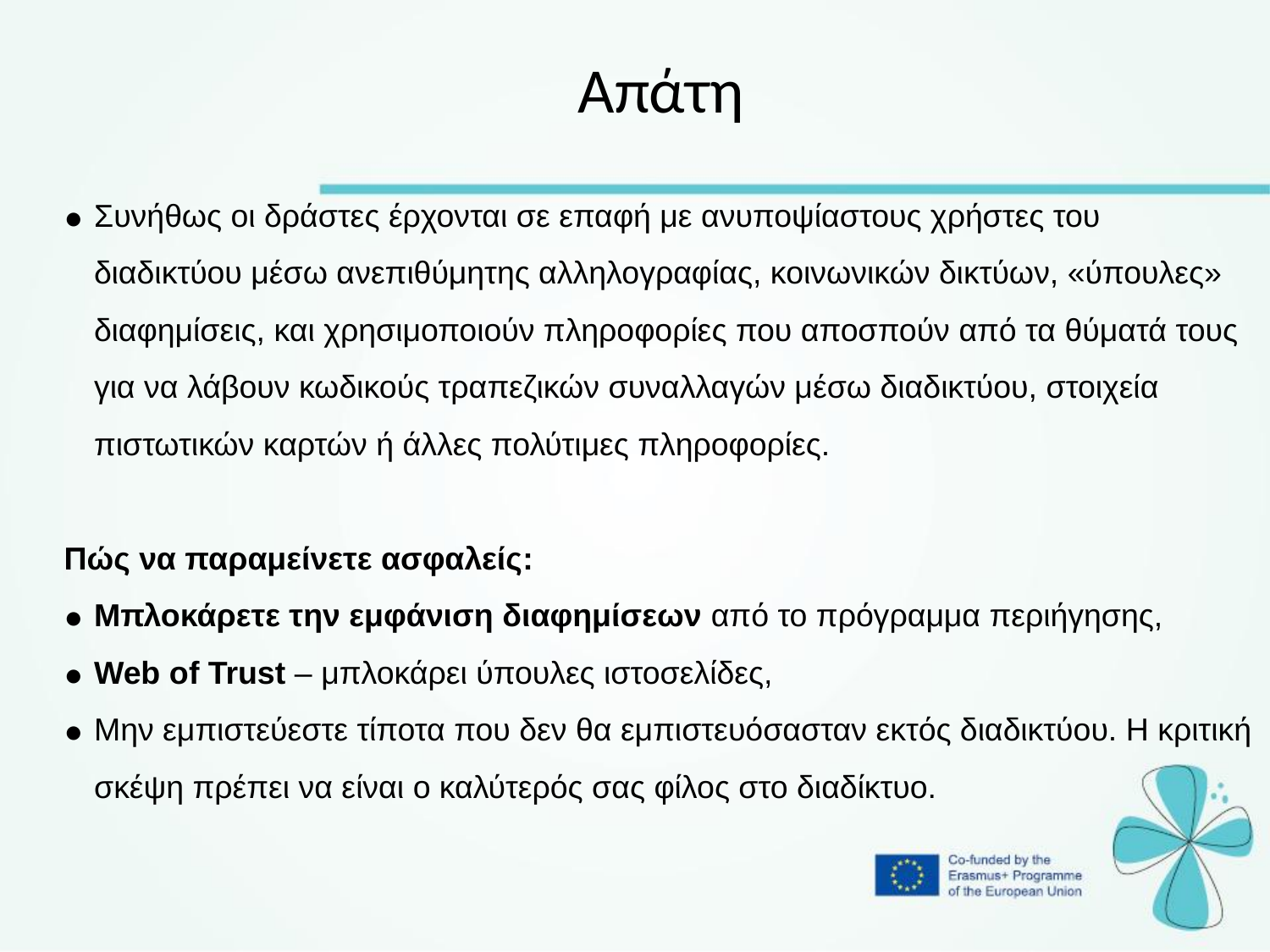

Απάτη

Συνήθως οι δράστες έρχονται σε επαφή με ανυποψίαστους χρήστες του διαδικτύου μέσω ανεπιθύμητης αλληλογραφίας, κοινωνικών δικτύων, «ύπουλες» διαφημίσεις, και χρησιμοποιούν πληροφορίες που αποσπούν από τα θύματά τους για να λάβουν κωδικούς τραπεζικών συναλλαγών μέσω διαδικτύου, στοιχεία πιστωτικών καρτών ή άλλες πολύτιμες πληροφορίες.

Πώς να παραμείνετε ασφαλείς:
Μπλοκάρετε την εμφάνιση διαφημίσεων από το πρόγραμμα περιήγησης,
Web of Trust – μπλοκάρει ύπουλες ιστοσελίδες,
Μην εμπιστεύεστε τίποτα που δεν θα εμπιστευόσασταν εκτός διαδικτύου. Η κριτική σκέψη πρέπει να είναι ο καλύτερός σας φίλος στο διαδίκτυο.